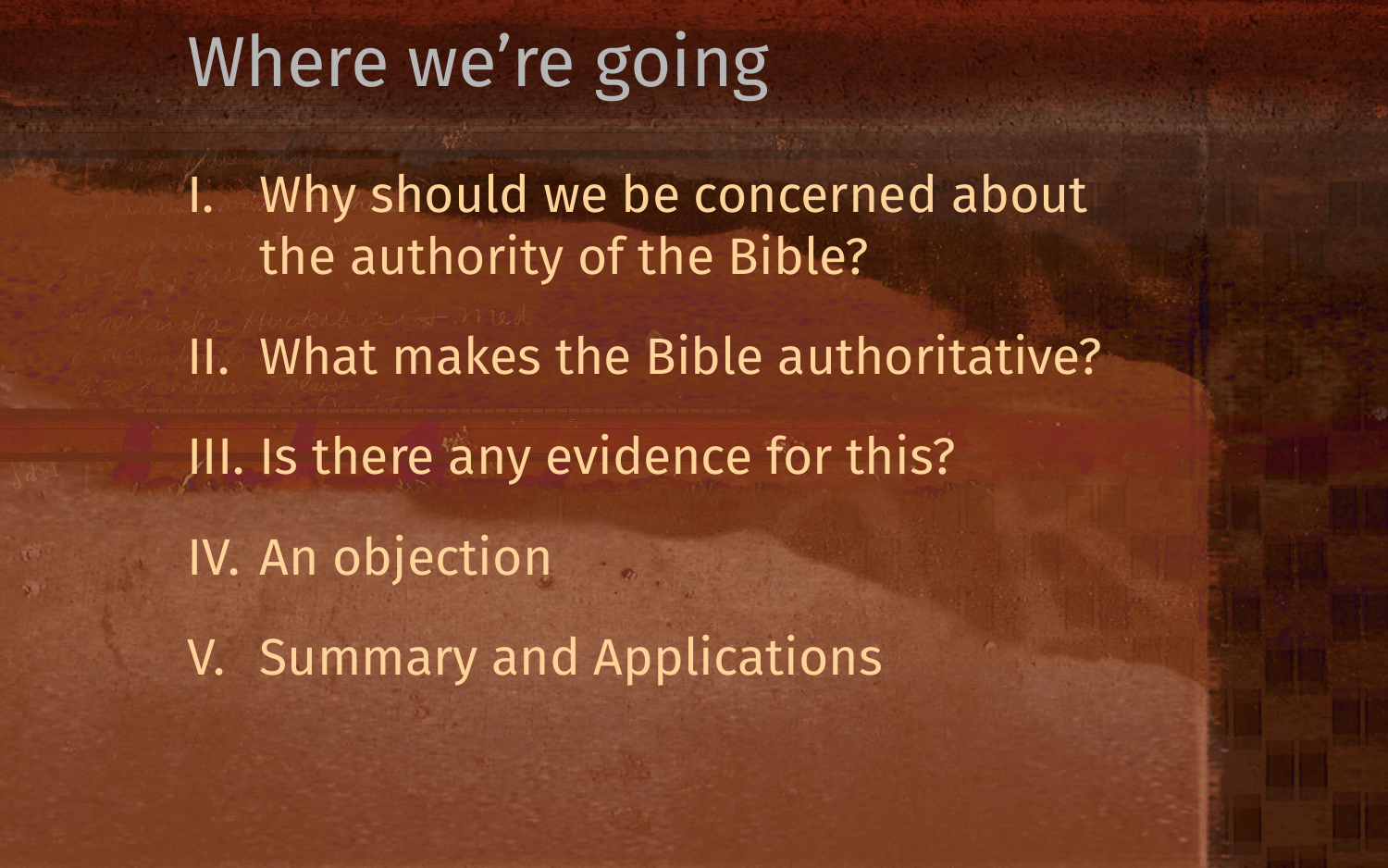

# Where we’re going
Why should we be concerned about the authority of the Bible?
What makes the Bible authoritative?
Is there any evidence for this?
An objection
Summary and Applications